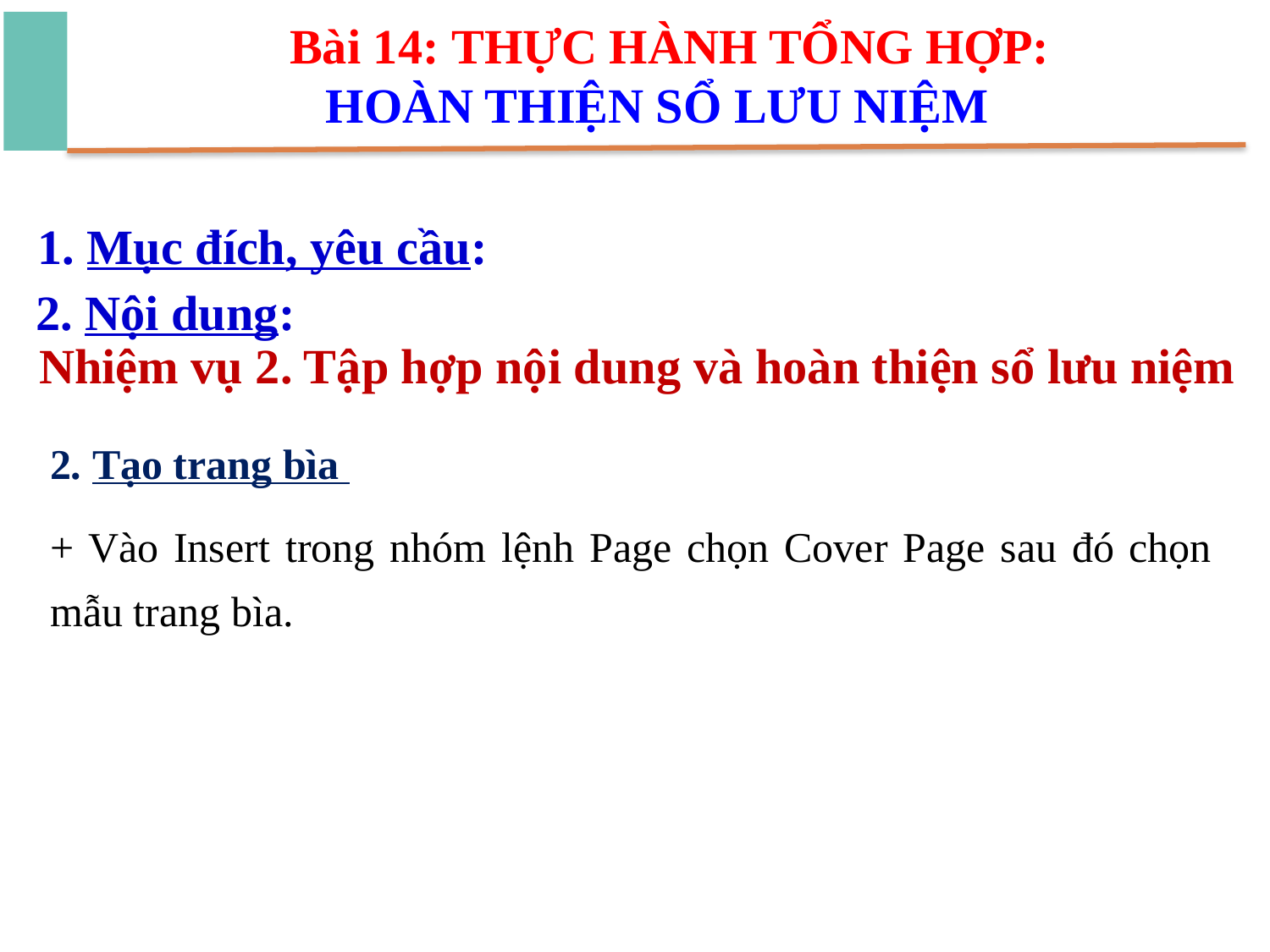

Bài 14: THỰC HÀNH TỔNG HỢP:
HOÀN THIỆN SỔ LƯU NIỆM

1. Mục đích, yêu cầu:
2. Nội dung:
Nhiệm vụ 2. Tập hợp nội dung và hoàn thiện sổ lưu niệm
2. Tạo trang bìa
+ Vào Insert trong nhóm lệnh Page chọn Cover Page sau đó chọn mẫu trang bìa.